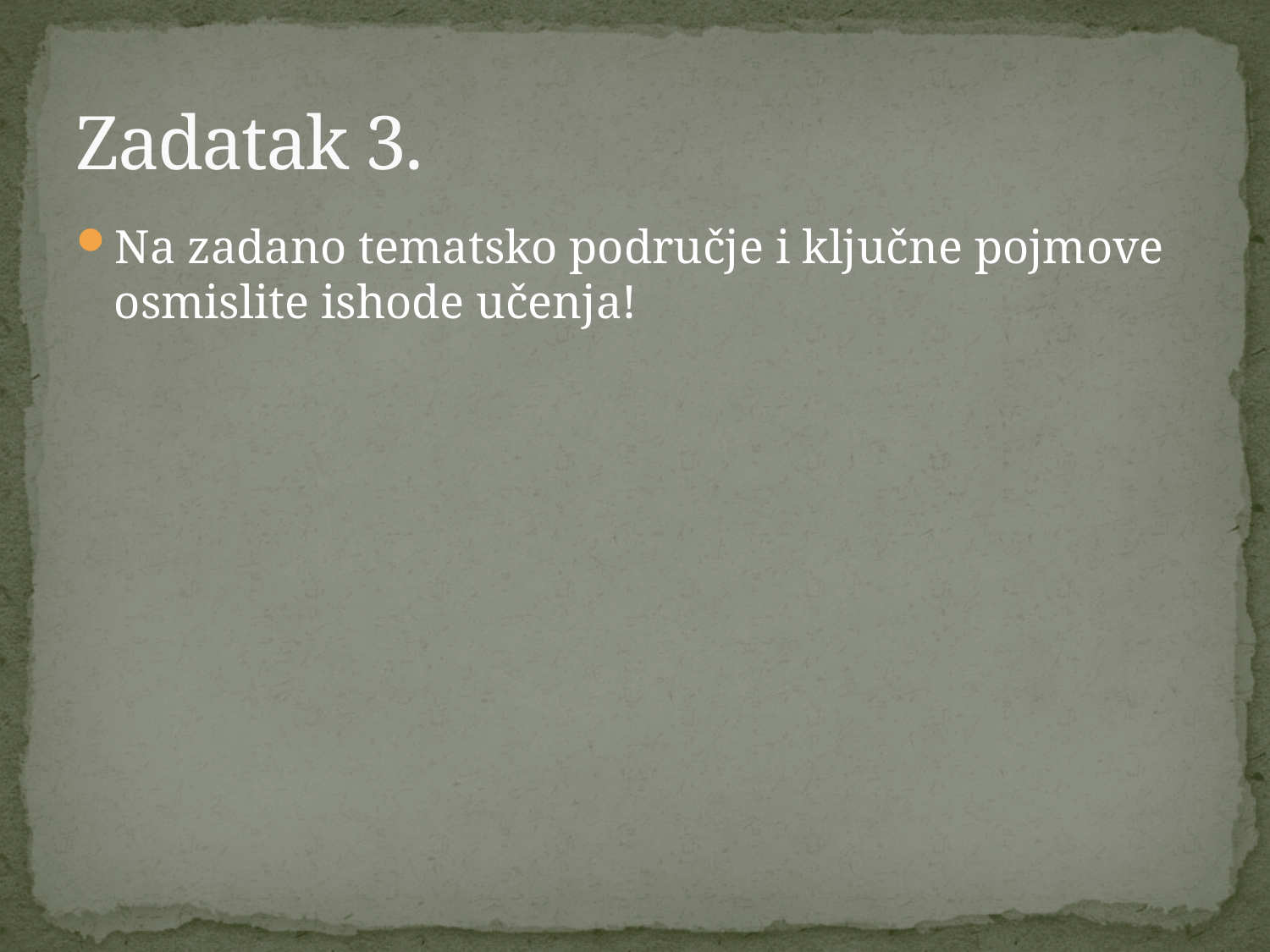

# Zadatak 3.
Na zadano tematsko područje i ključne pojmove osmislite ishode učenja!